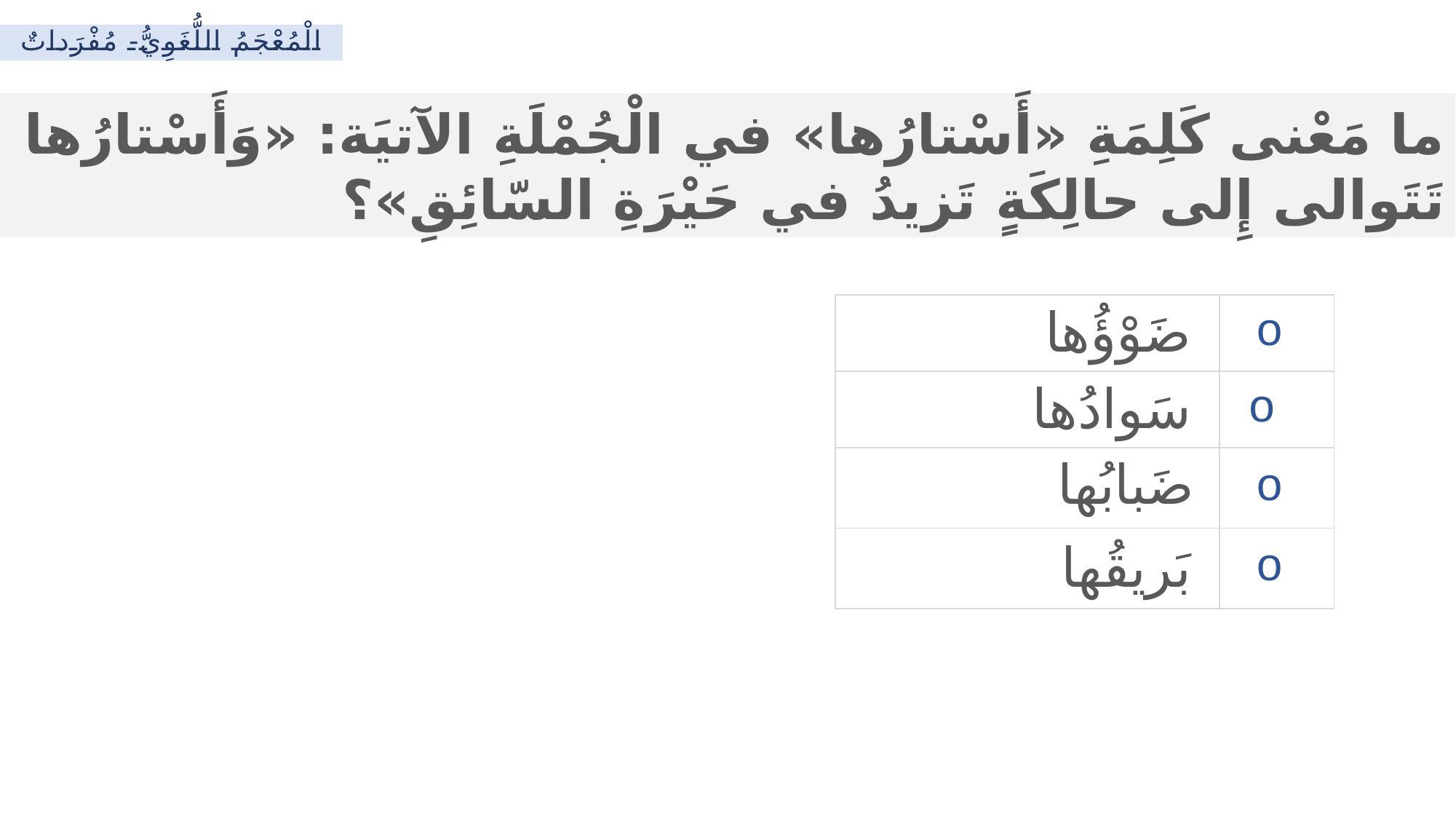

الْمُعْجَمُ اللُّغَوِيُّ- مُفْرَداتٌ
	ما مَعْنى كَلِمَةِ «أَسْتارُها» في الْجُمْلَةِ الآتيَة: «وَأَسْتارُها تَتَوالى إِلى حالِكَةٍ تَزيدُ في حَيْرَةِ السّائِقِ»؟
| ضَوْؤُها |  |
| --- | --- |
| سَوادُها |  |
| ضَبابُها |  |
| بَريقُها |  |